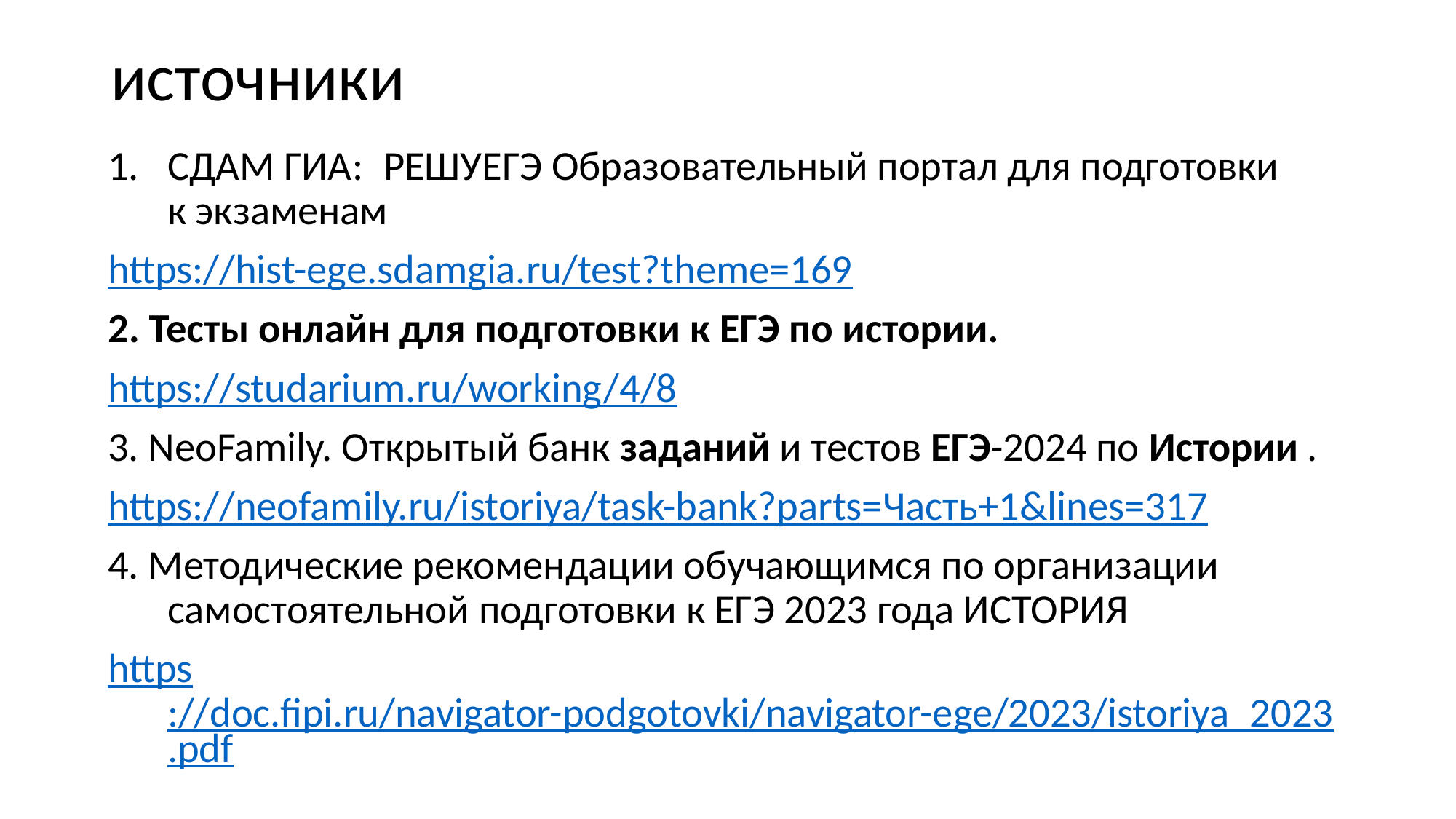

# источники
СДАМ ГИА: РЕШУЕГЭ Образовательный портал для подготовки к экзаменам
https://hist-ege.sdamgia.ru/test?theme=169
2. Тесты онлайн для подготовки к ЕГЭ по истории.
https://studarium.ru/working/4/8
3. NeoFamily. Открытый банк заданий и тестов ЕГЭ-2024 по Истории .
https://neofamily.ru/istoriya/task-bank?parts=Часть+1&lines=317
4. Методические рекомендации обучающимся по организации самостоятельной подготовки к ЕГЭ 2023 года ИСТОРИЯ
https://doc.fipi.ru/navigator-podgotovki/navigator-ege/2023/istoriya_2023.pdf